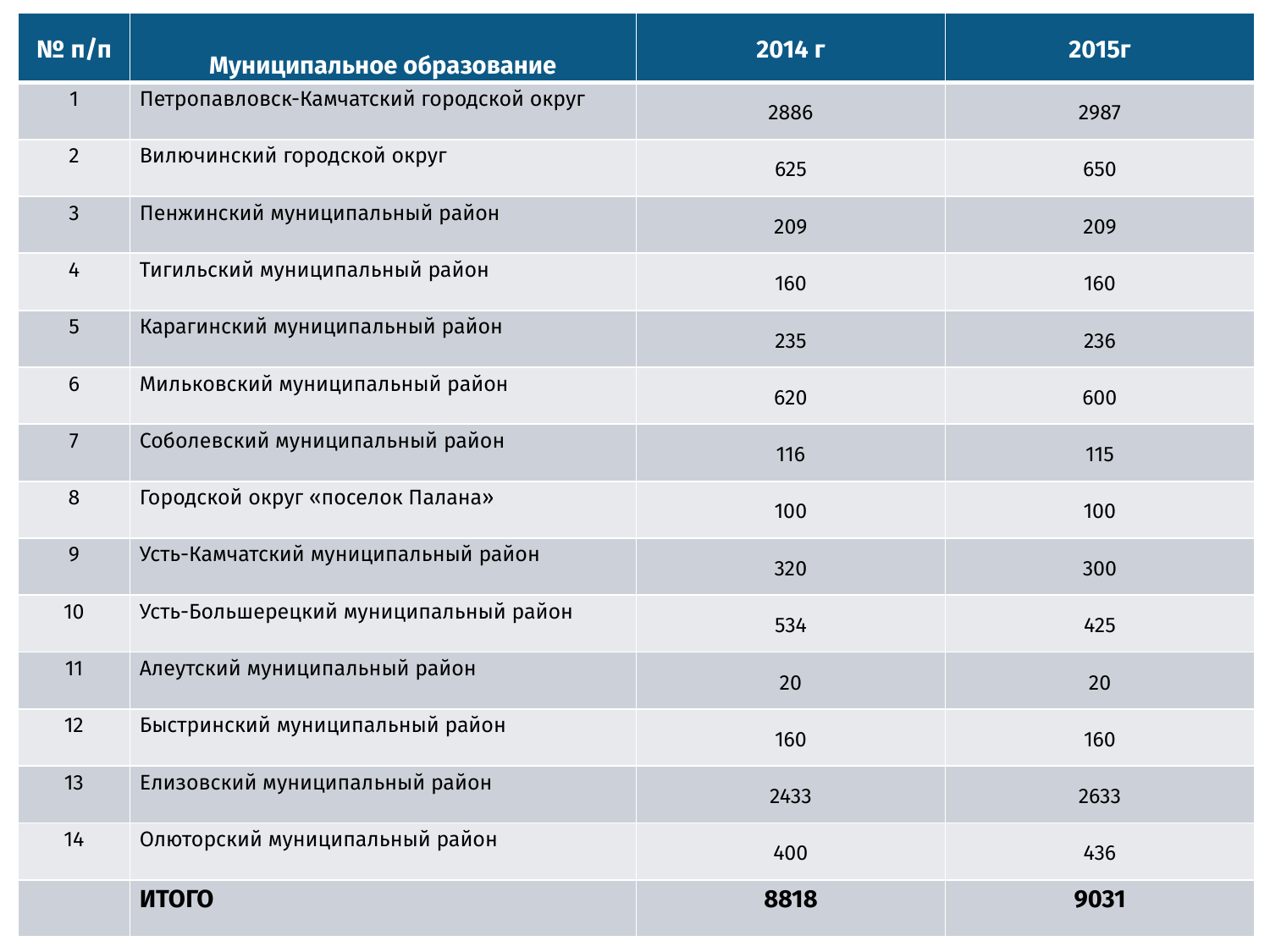

| № п/п | Муниципальное образование | 2014 г | 2015г |
| --- | --- | --- | --- |
| 1 | Петропавловск-Камчатский городской округ | 2886 | 2987 |
| 2 | Вилючинский городской округ | 625 | 650 |
| 3 | Пенжинский муниципальный район | 209 | 209 |
| 4 | Тигильский муниципальный район | 160 | 160 |
| 5 | Карагинский муниципальный район | 235 | 236 |
| 6 | Мильковский муниципальный район | 620 | 600 |
| 7 | Соболевский муниципальный район | 116 | 115 |
| 8 | Городской округ «поселок Палана» | 100 | 100 |
| 9 | Усть-Камчатский муниципальный район | 320 | 300 |
| 10 | Усть-Большерецкий муниципальный район | 534 | 425 |
| 11 | Алеутский муниципальный район | 20 | 20 |
| 12 | Быстринский муниципальный район | 160 | 160 |
| 13 | Елизовский муниципальный район | 2433 | 2633 |
| 14 | Олюторский муниципальный район | 400 | 436 |
|  | ИТОГО | 8818 | 9031 |